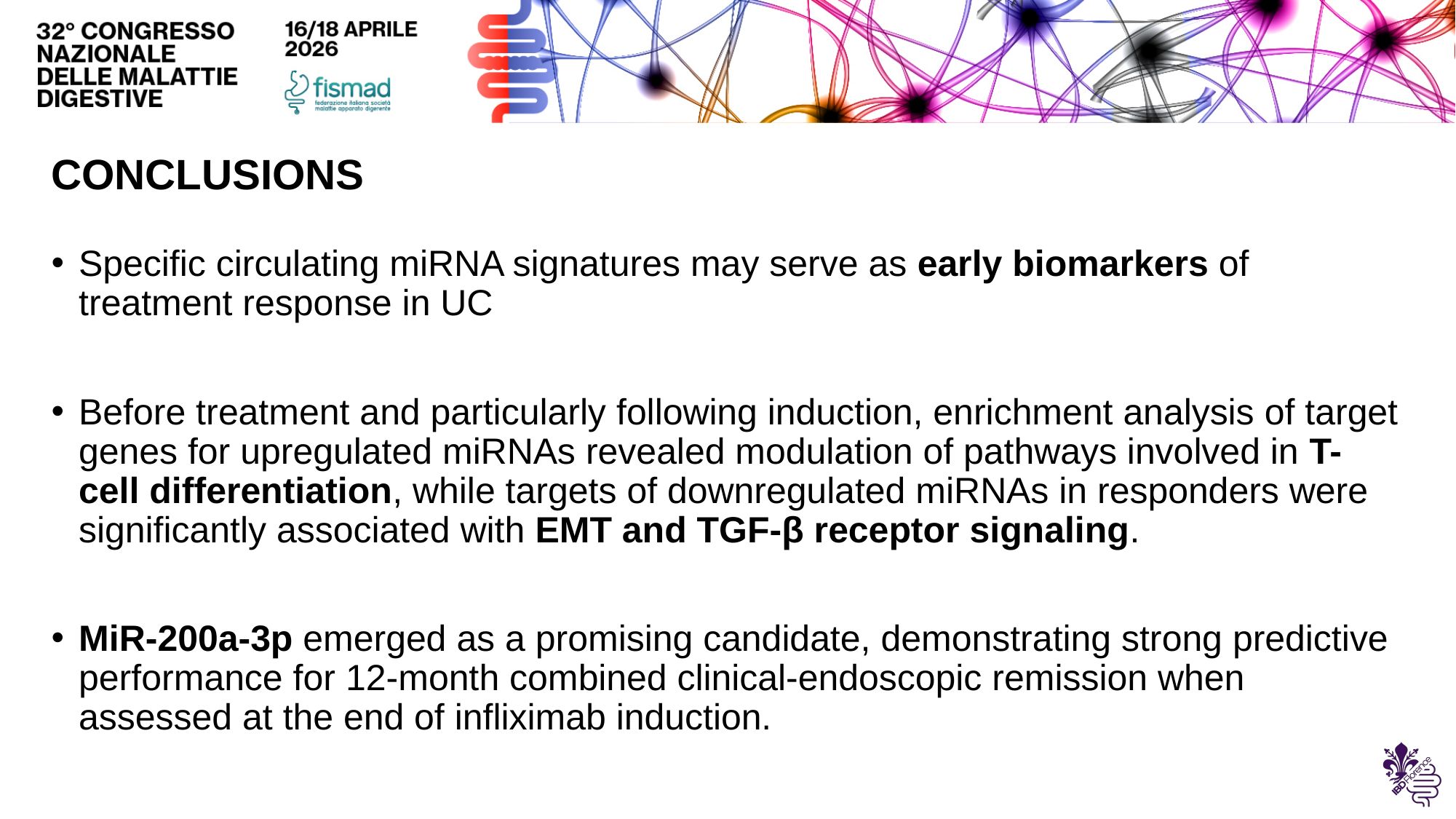

CONCLUSIONS
Specific circulating miRNA signatures may serve as early biomarkers of treatment response in UC

Before treatment and particularly following induction, enrichment analysis of target genes for upregulated miRNAs revealed modulation of pathways involved in T-cell differentiation, while targets of downregulated miRNAs in responders were significantly associated with EMT and TGF-β receptor signaling.

MiR-200a-3p emerged as a promising candidate, demonstrating strong predictive performance for 12-month combined clinical-endoscopic remission when assessed at the end of infliximab induction.